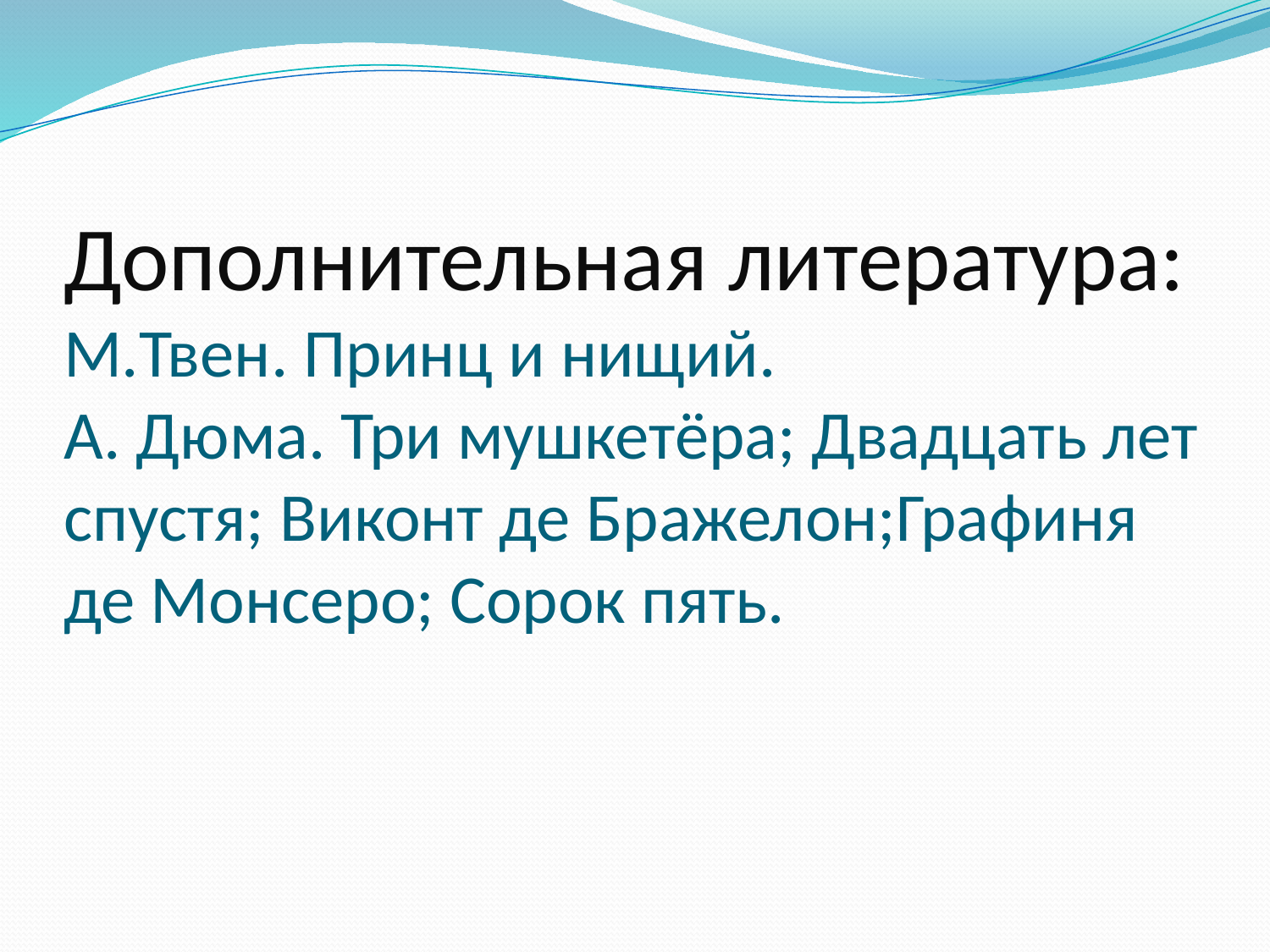

# Дополнительная литература: М.Твен. Принц и нищий. А. Дюма. Три мушкетёра; Двадцать лет спустя; Виконт де Бражелон;Графиня де Монсеро; Сорок пять.